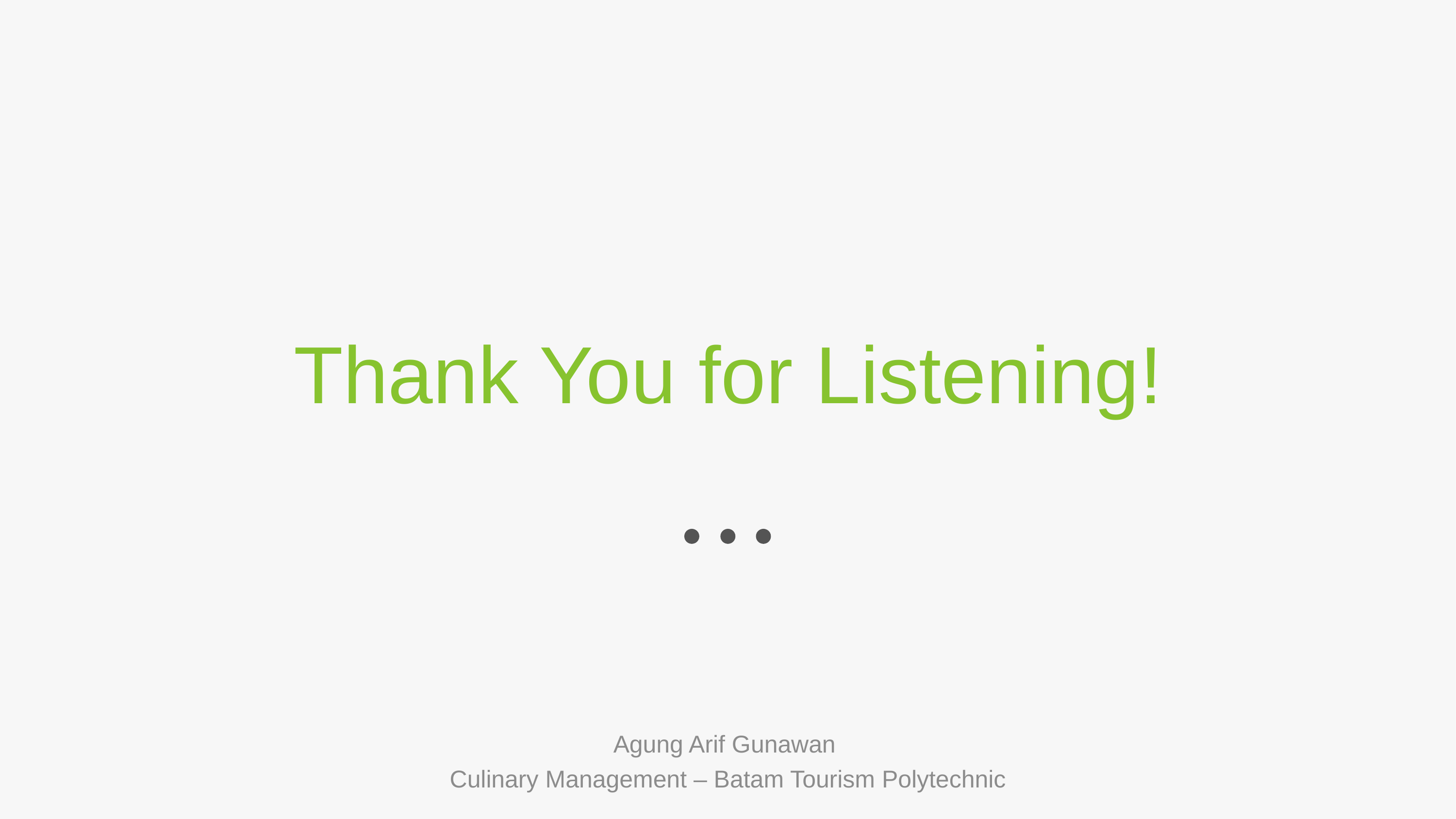

# Thank You for Listening!
Agung Arif Gunawan
Culinary Management – Batam Tourism Polytechnic